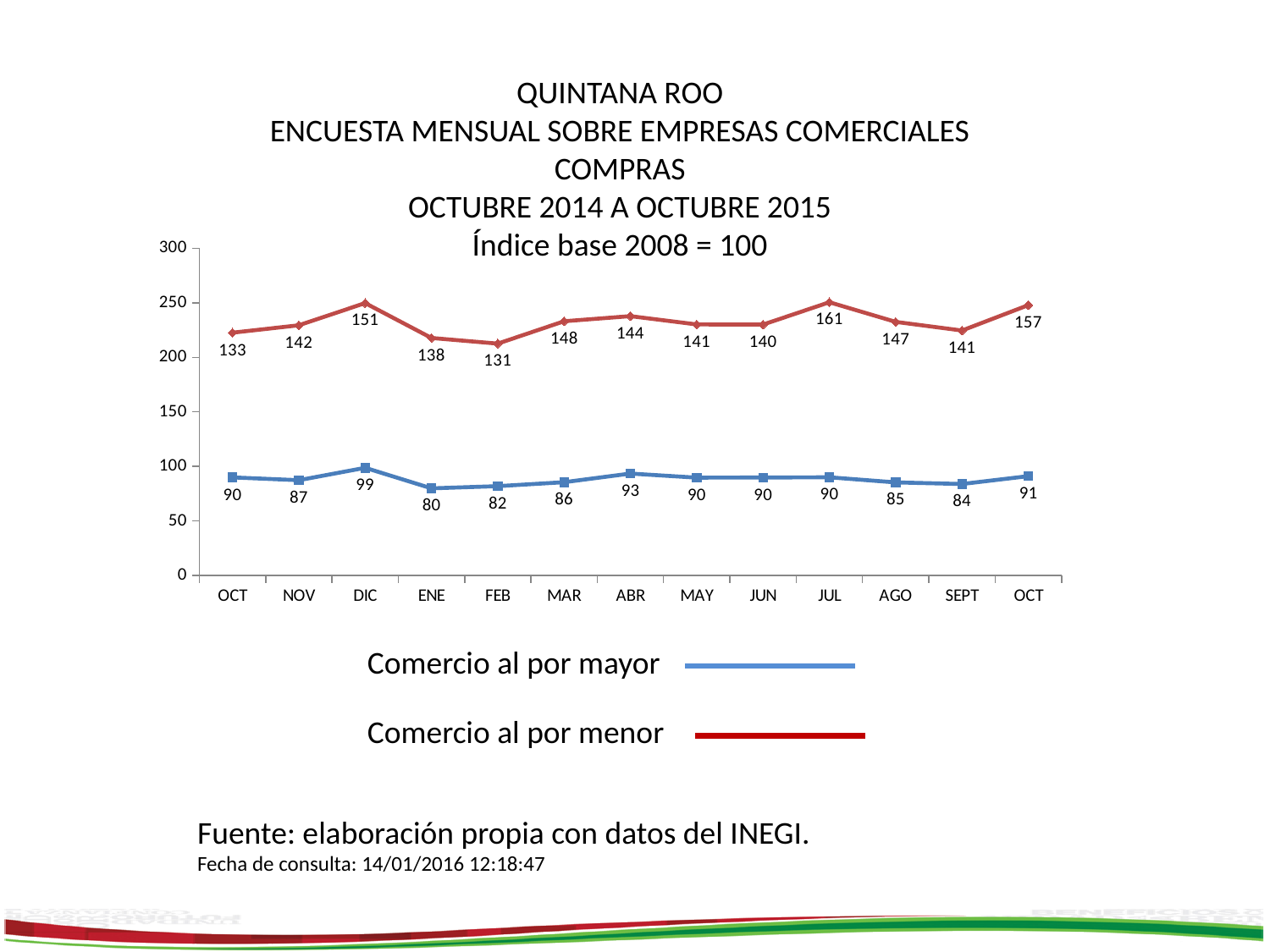

QUINTANA ROO
ENCUESTA MENSUAL SOBRE EMPRESAS COMERCIALES
COMPRAS
OCTUBRE 2014 A OCTUBRE 2015
Índice base 2008 = 100

### Chart

| Category |  |  |
|---|---|---|
| OCT | 89.92216709999998 | 132.7321902 |
| NOV | 87.36776940000009 | 142.05477549999998 |
| DIC | 98.72703249999998 | 151.04372599999982 |
| ENE | 79.88282249999999 | 137.88109070000004 |
| FEB | 81.8909084 | 130.7198759999997 |
| MAR | 85.50836479999998 | 147.60381529999978 |
| ABR | 93.45596519999998 | 144.34122880000024 |
| MAY | 89.6622639 | 140.5184022 |
| JUN | 89.8064265 | 140.27111579999982 |
| JUL | 90.01379989999998 | 160.548944 |
| AGO | 85.3329195 | 147.2143596999998 |
| SEPT | 83.87658569999998 | 140.7164164 |
| OCT | 91.06370599999998 | 156.8434577 |
Comercio al por mayor
Comercio al por menor
Fuente: elaboración propia con datos del INEGI.
Fecha de consulta: 14/01/2016 12:18:47